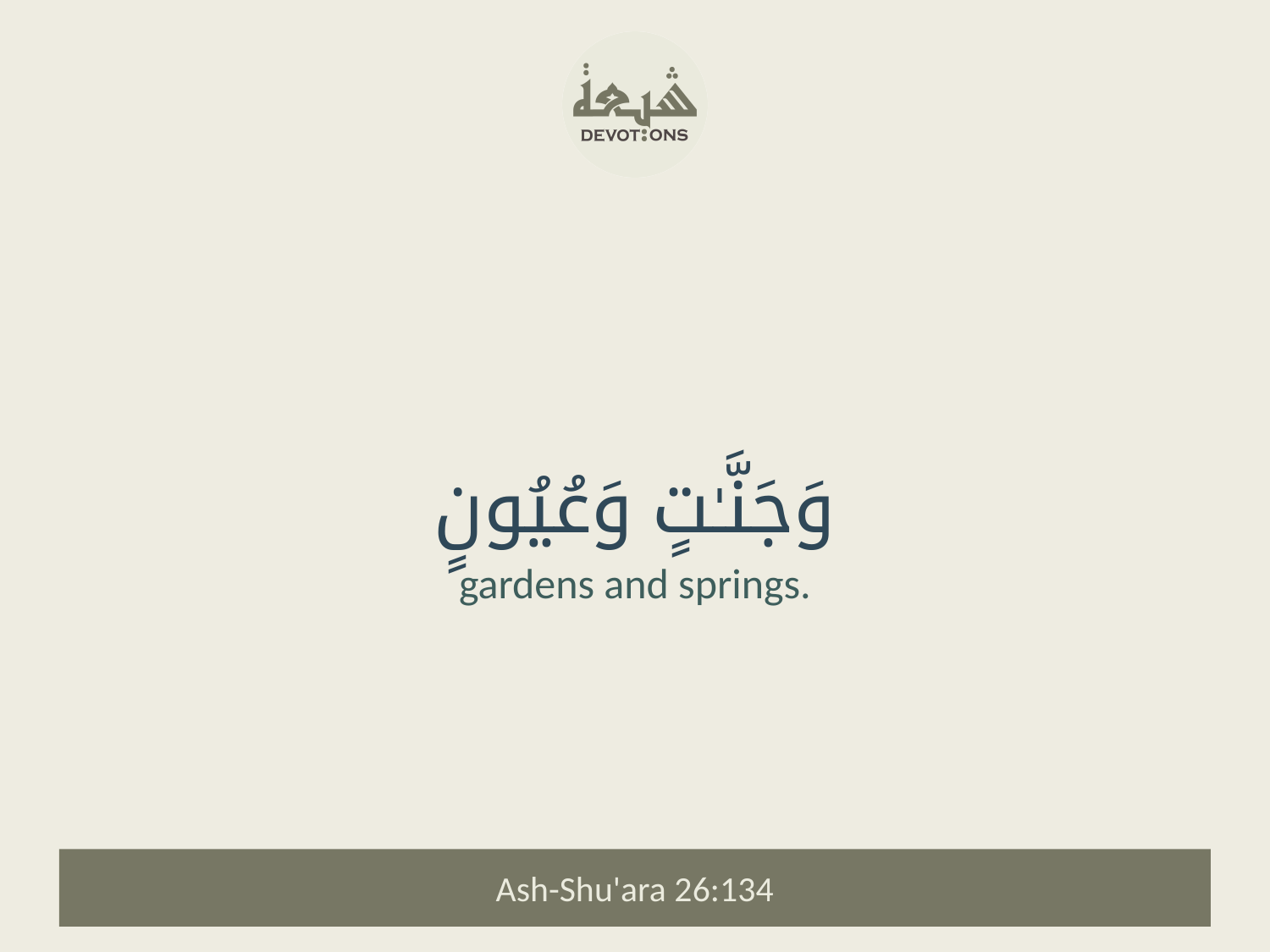

وَجَنَّـٰتٍ وَعُيُونٍ
gardens and springs.
Ash-Shu'ara 26:134